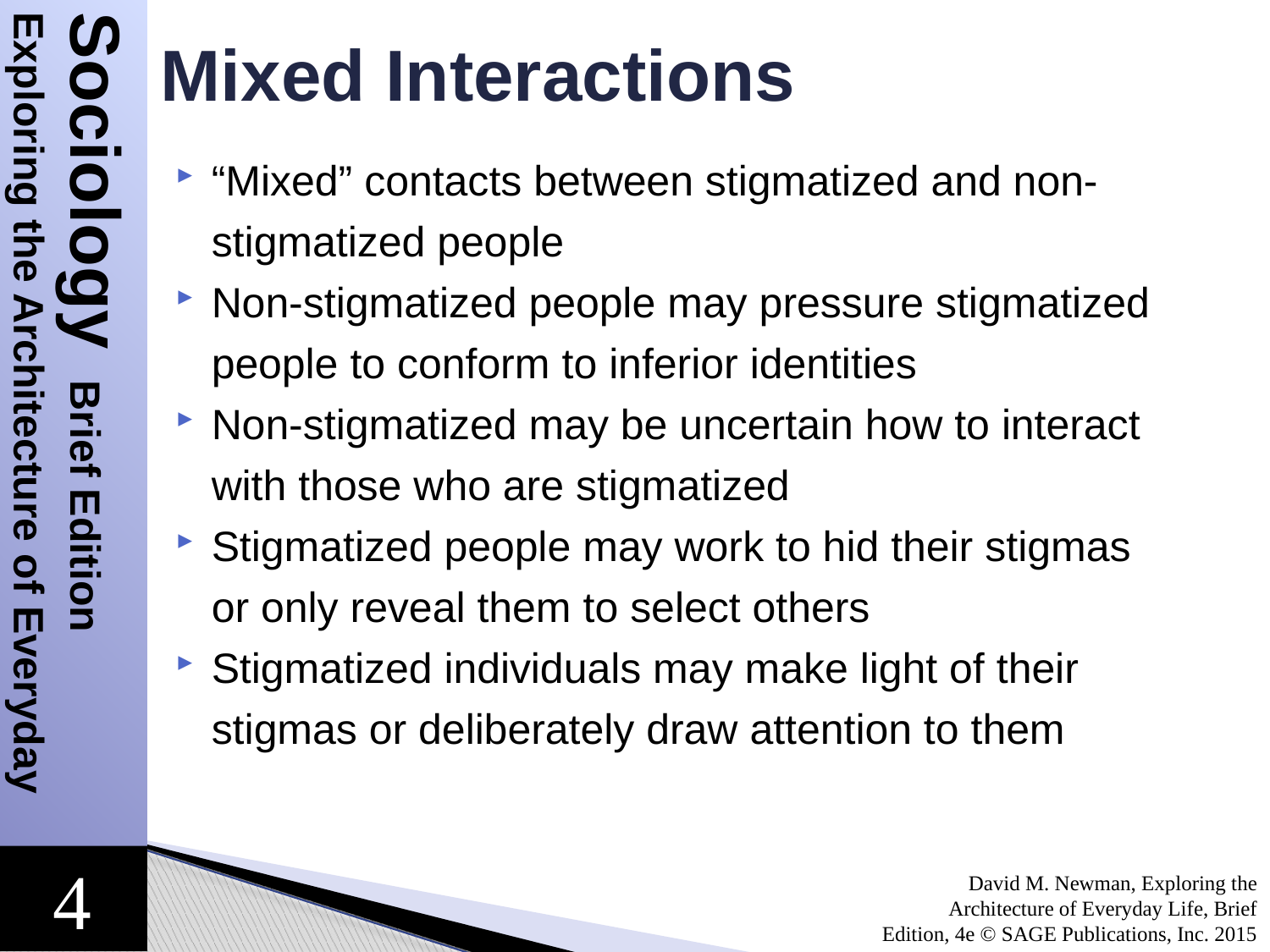

# Mixed Interactions
“Mixed” contacts between stigmatized and non-stigmatized people
Non-stigmatized people may pressure stigmatized people to conform to inferior identities
Non-stigmatized may be uncertain how to interact with those who are stigmatized
Stigmatized people may work to hid their stigmas or only reveal them to select others
Stigmatized individuals may make light of their stigmas or deliberately draw attention to them
David M. Newman, Exploring the Architecture of Everyday Life, Brief Edition, 4e © SAGE Publications, Inc. 2015